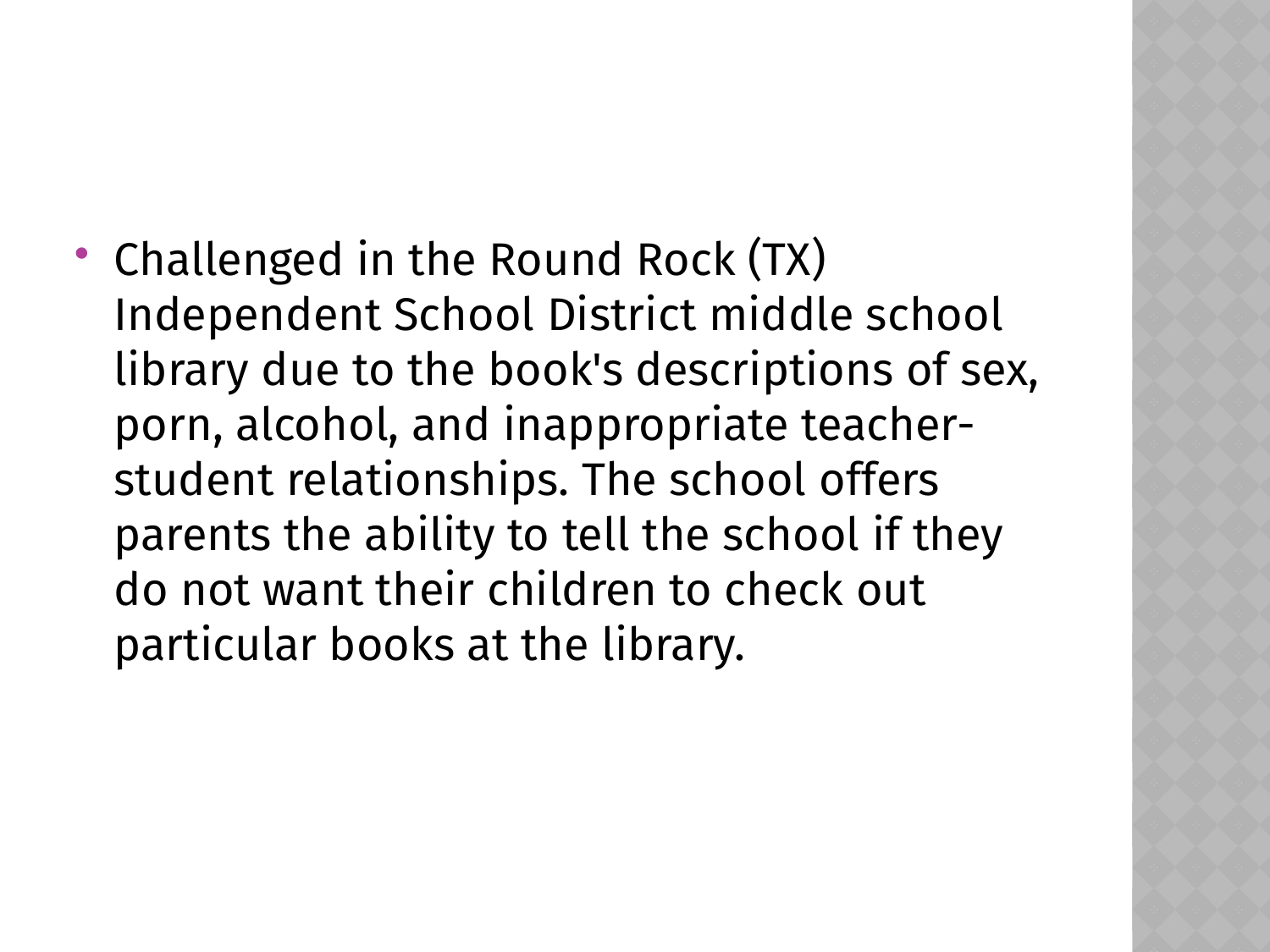

#
Challenged in the Round Rock (TX) Independent School District middle school library due to the book's descriptions of sex, porn, alcohol, and inappropriate teacher-student relationships. The school offers parents the ability to tell the school if they do not want their children to check out particular books at the library.